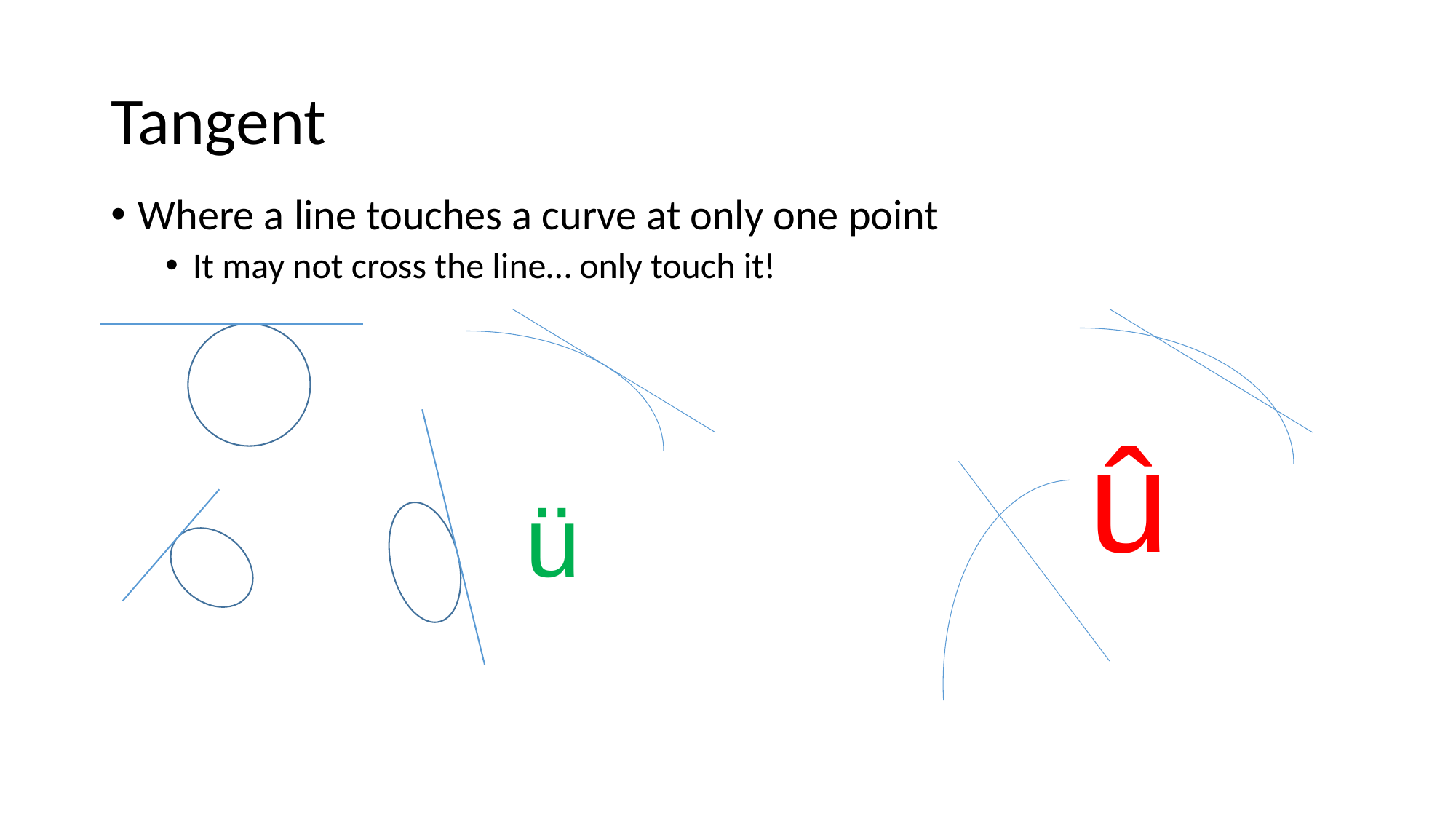

# Tangent
Where a line touches a curve at only one point
It may not cross the line… only touch it!

û
ü